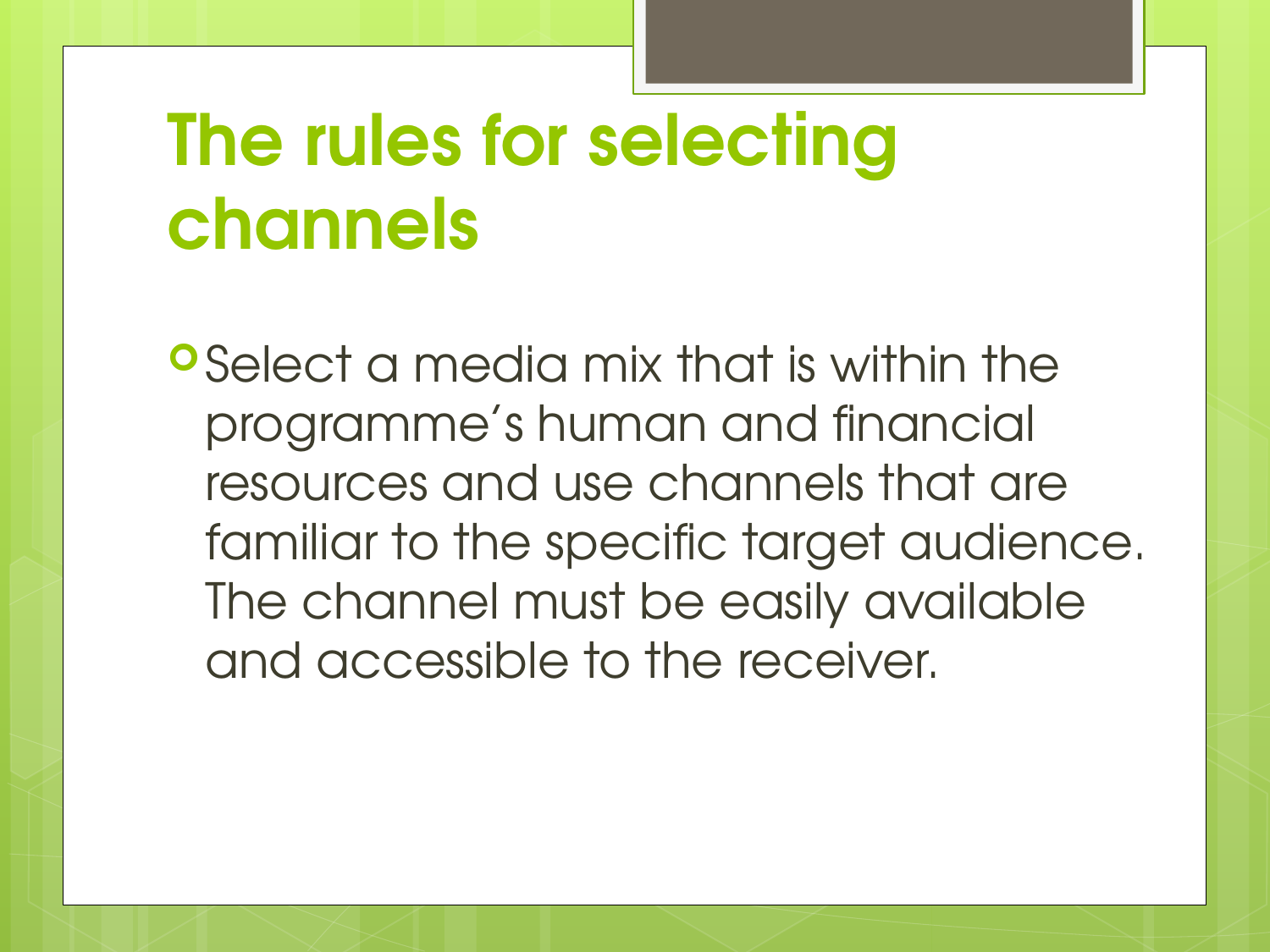

# The rules for selecting channels
Select a media mix that is within the programme’s human and financial resources and use channels that are familiar to the specific target audience. The channel must be easily available and accessible to the receiver.